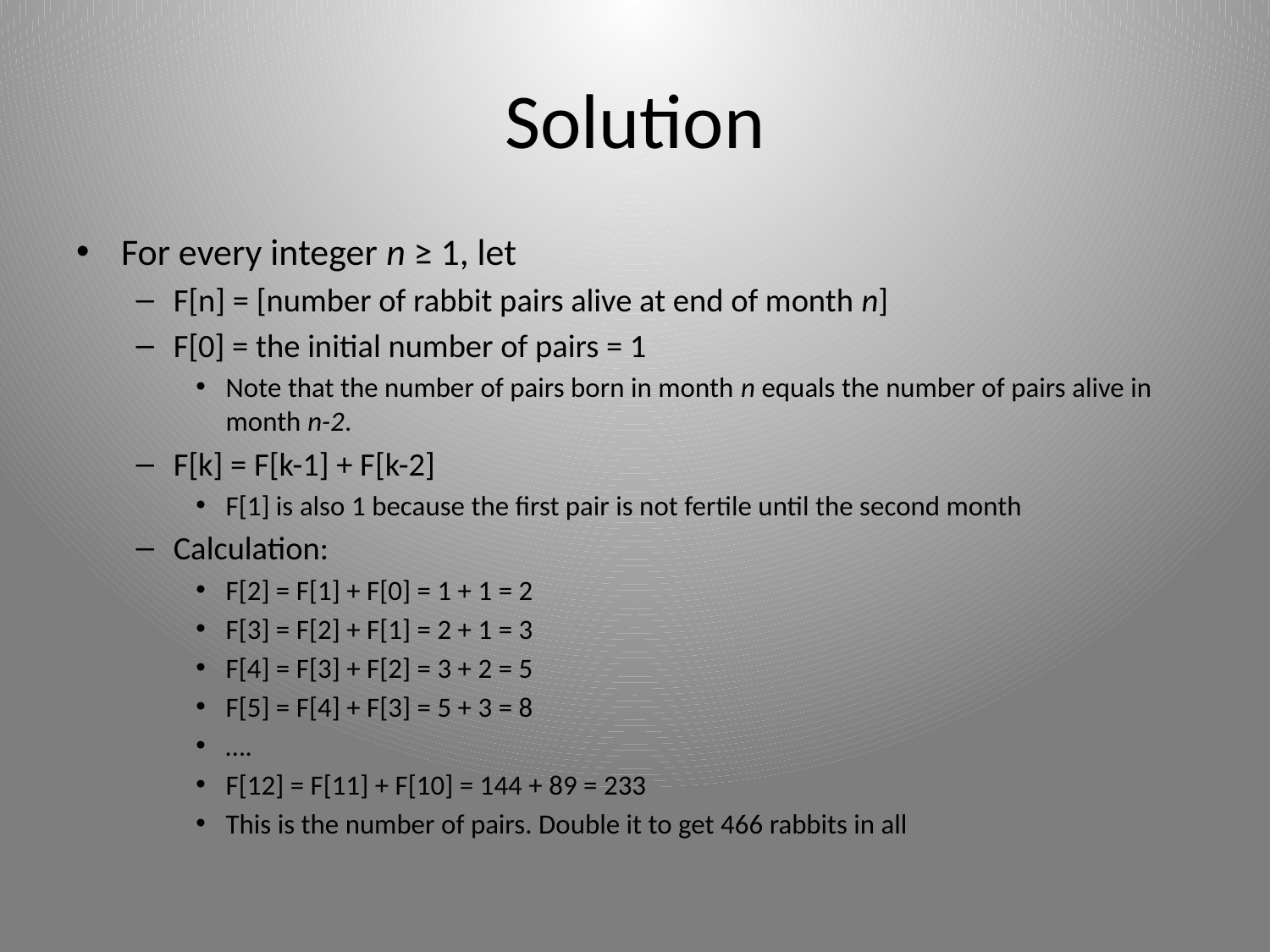

# Solution
For every integer n ≥ 1, let
F[n] = [number of rabbit pairs alive at end of month n]
F[0] = the initial number of pairs = 1
Note that the number of pairs born in month n equals the number of pairs alive in month n-2.
F[k] = F[k-1] + F[k-2]
F[1] is also 1 because the first pair is not fertile until the second month
Calculation:
F[2] = F[1] + F[0] = 1 + 1 = 2
F[3] = F[2] + F[1] = 2 + 1 = 3
F[4] = F[3] + F[2] = 3 + 2 = 5
F[5] = F[4] + F[3] = 5 + 3 = 8
….
F[12] = F[11] + F[10] = 144 + 89 = 233
This is the number of pairs. Double it to get 466 rabbits in all